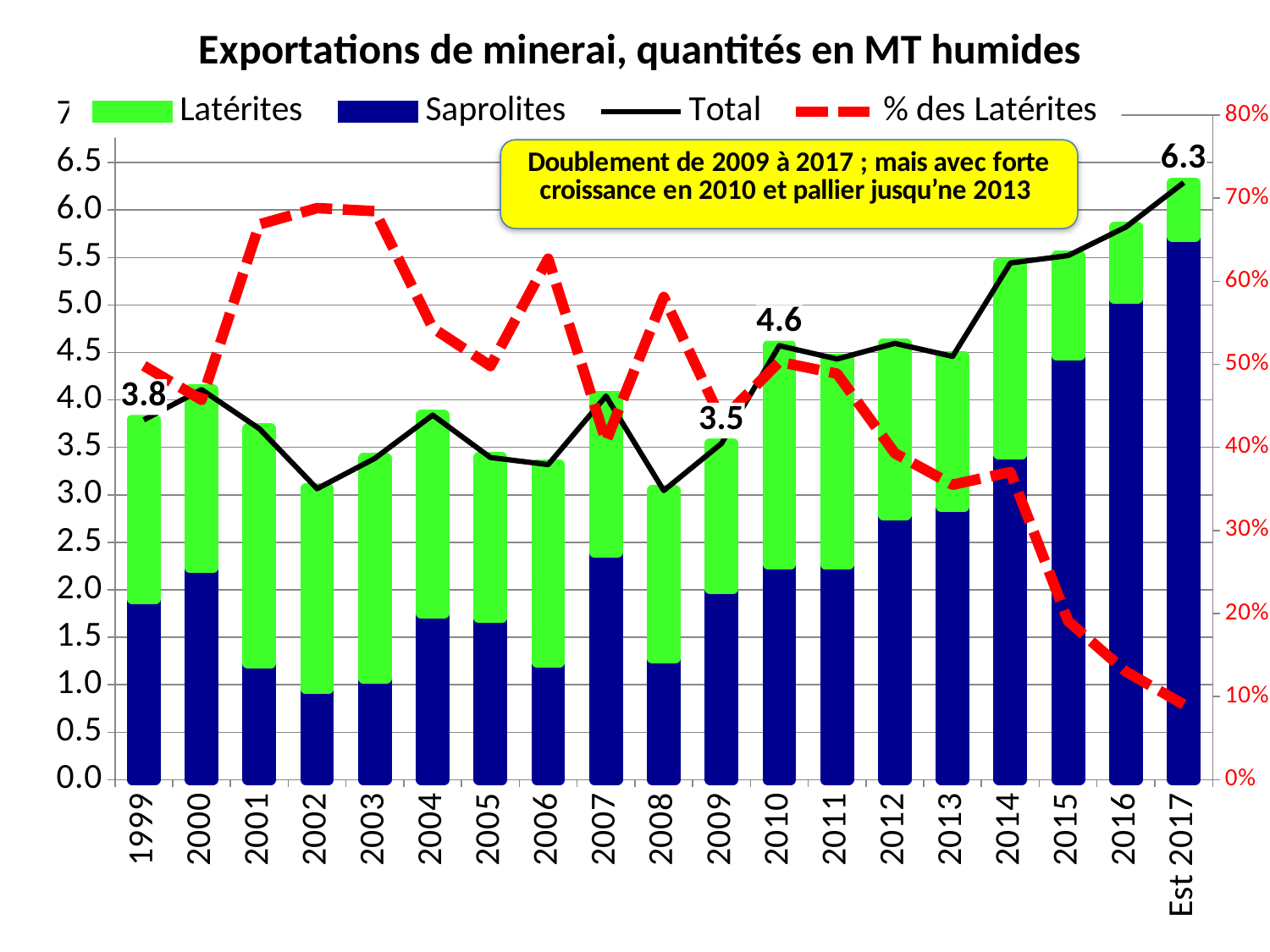

### Chart: Exportations de minerai, quantités en MT humides

| Category | Saprolites | Latérites | Total | % des Latérites |
|---|---|---|---|---|
| 1999 | 1.901592 | 1.888474 | 3.790066 | 0.498269423276534 |
| 2000 | 2.229883 | 1.878793 | 4.108675999999996 | 0.457274557546032 |
| 2001 | 1.225969 | 2.471261 | 3.69723 | 0.66840878170955 |
| 2002 | 0.956064 | 2.108517 | 3.064581 | 0.688027825010988 |
| 2003 | 1.068413 | 2.316424999999997 | 3.384838 | 0.68435328367266 |
| 2004 | 1.75226 | 2.088212 | 3.840472 | 0.543738373824884 |
| 2005 | 1.703679 | 1.690171 | 3.39385 | 0.498009929725828 |
| 2006 | 1.237341 | 2.081661 | 3.319001999999998 | 0.627194861587911 |
| 2007 | 2.395261 | 1.645055 | 4.040316 | 0.407159984516063 |
| 2008 | 1.275818 | 1.769565 | 3.045383 | 0.581064844717397 |
| 2009 | 2.00915 | 1.533045 | 3.542195 | 0.432795201845184 |
| 2010 | 2.272197 | 2.299359 | 4.571556 | 0.502970760940039 |
| 2011 | 2.26540245 | 2.165824085 | 4.431226535 | 0.488764017793552 |
| 2012 | 2.789512 | 1.80595736 | 4.59546936 | 0.392986487021208 |
| 2013 | 2.8758935 | 1.58308 | 4.4589735 | 0.355032385817049 |
| 2014 | 3.426122 | 2.015711 | 5.441833 | 0.370410301087887 |
| 2015 | 4.467181999999981 | 1.053238 | 5.52042 | 0.19078946891722 |
| 2016 | 5.064183999999977 | 0.757028 | 5.821212 | 0.13004645767926 |
| Est 2017 | 5.719177553157444 | 0.569208787947069 | 6.288386341104523 | 0.090517464588076 |